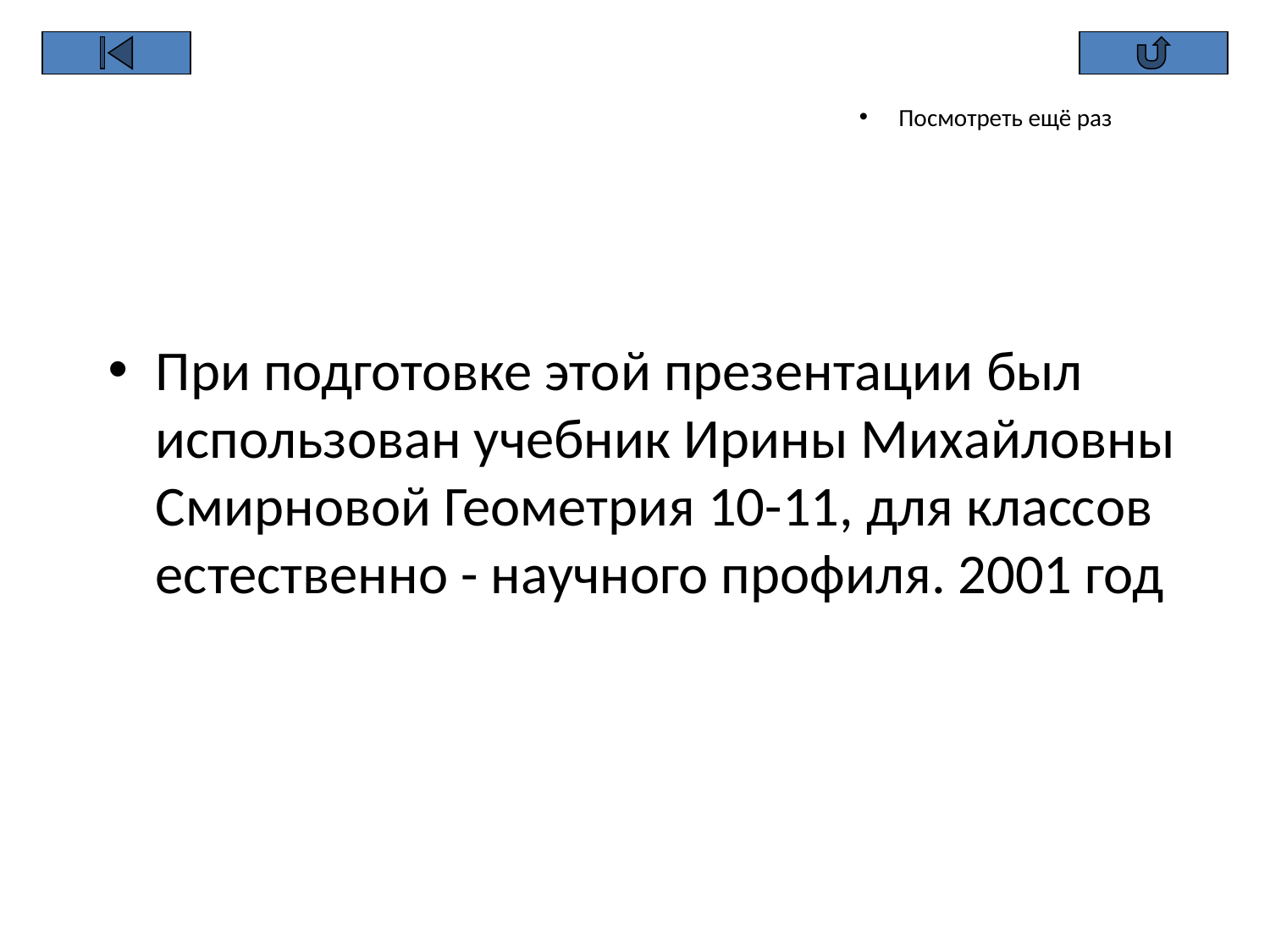

Посмотреть ещё раз
При подготовке этой презентации был использован учебник Ирины Михайловны Смирновой Геометрия 10-11, для классов естественно - научного профиля. 2001 год